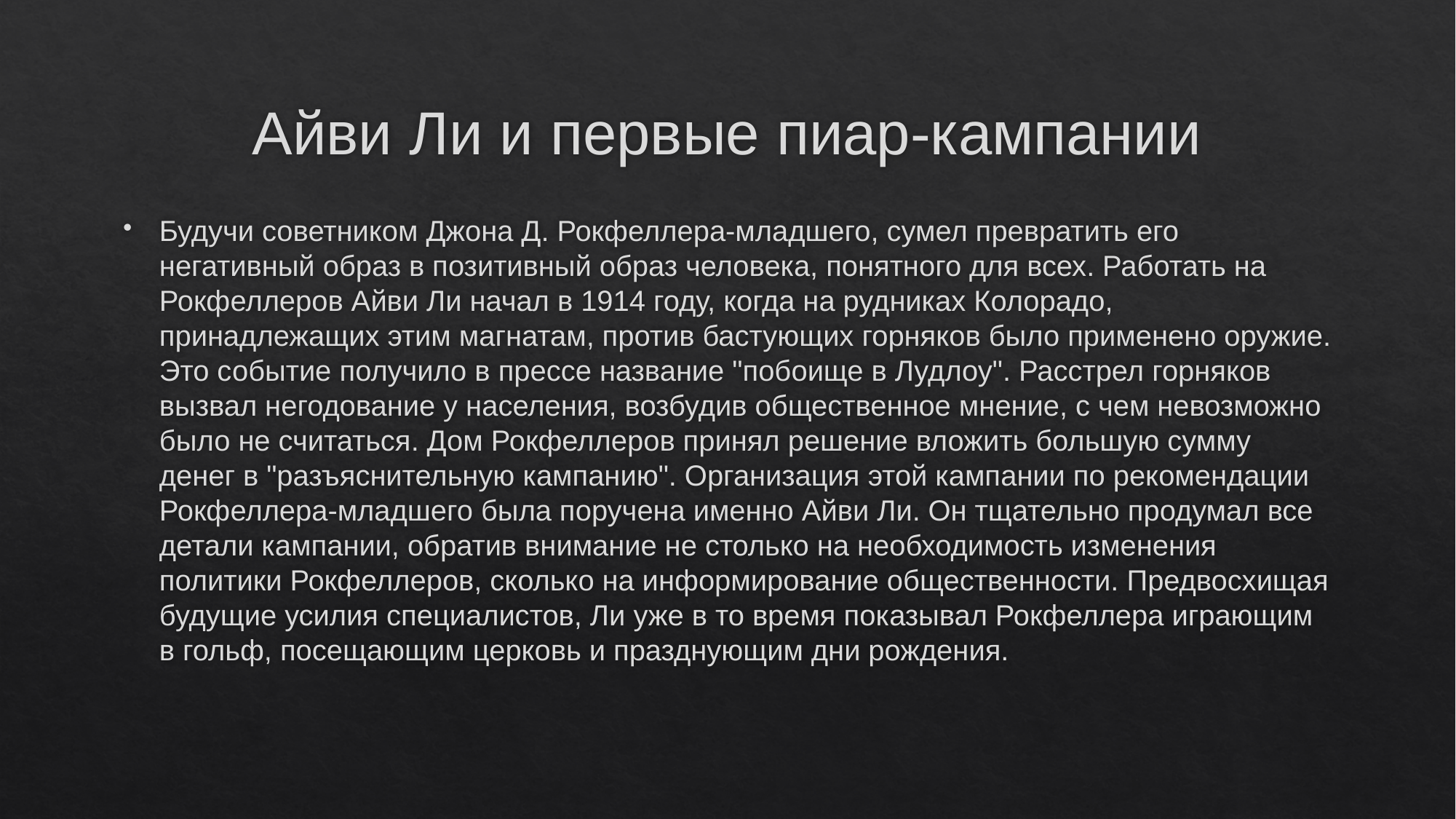

# Айви Ли и первые пиар-кампании
Будучи советником Джона Д. Рокфеллера-младшего, сумел превратить его негативный образ в позитивный образ человека, понятного для всех. Работать на Рокфеллеров Айви Ли начал в 1914 году, когда на рудниках Колорадо, принадлежащих этим магнатам, против бастующих горняков было применено оружие. Это событие получило в прессе название "побоище в Лудлоу". Расстрел горняков вызвал негодование у населения, возбудив общественное мнение, с чем невозможно было не считаться. Дом Рокфеллеров принял решение вложить большую сумму денег в "разъяснительную кампанию". Организация этой кампании по рекомендации Рокфеллера-младшего была поручена именно Айви Ли. Он тщательно продумал все детали кампании, обратив внимание не столько на необходимость изменения политики Рокфеллеров, сколько на информирование общественности. Предвосхищая будущие усилия специалистов, Ли уже в то время показывал Рокфеллера играющим в гольф, посещающим церковь и празднующим дни рождения.